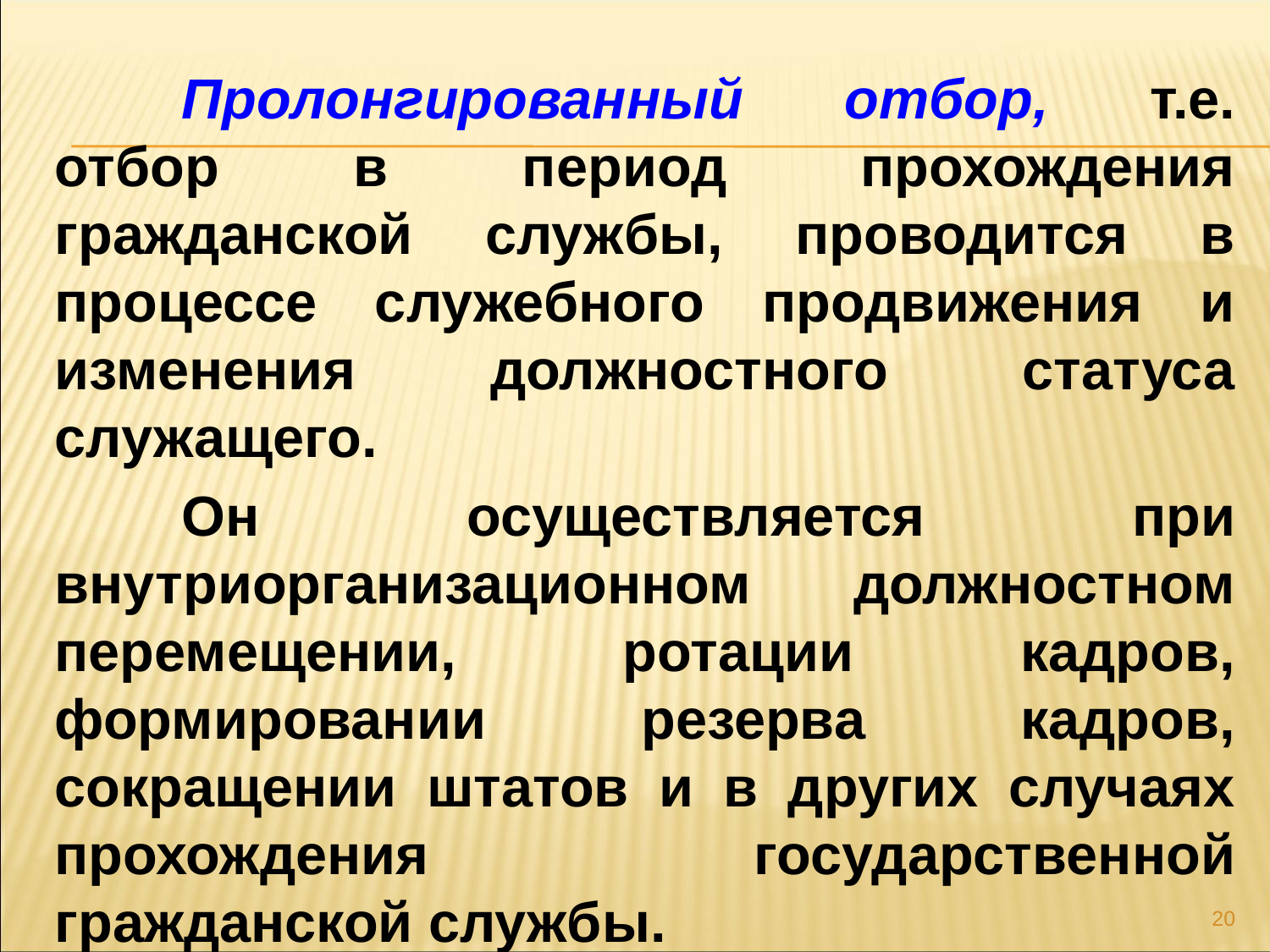

Пролонгированный отбор, т.е. отбор в период прохождения гражданской службы, проводится в процессе служебного продвижения и изменения должностного статуса служащего.
	Он осуществляется при внутриорганизационном должностном перемещении, ротации кадров, формировании резерва кадров, сокращении штатов и в других случаях прохождения государственной гражданской службы.
20